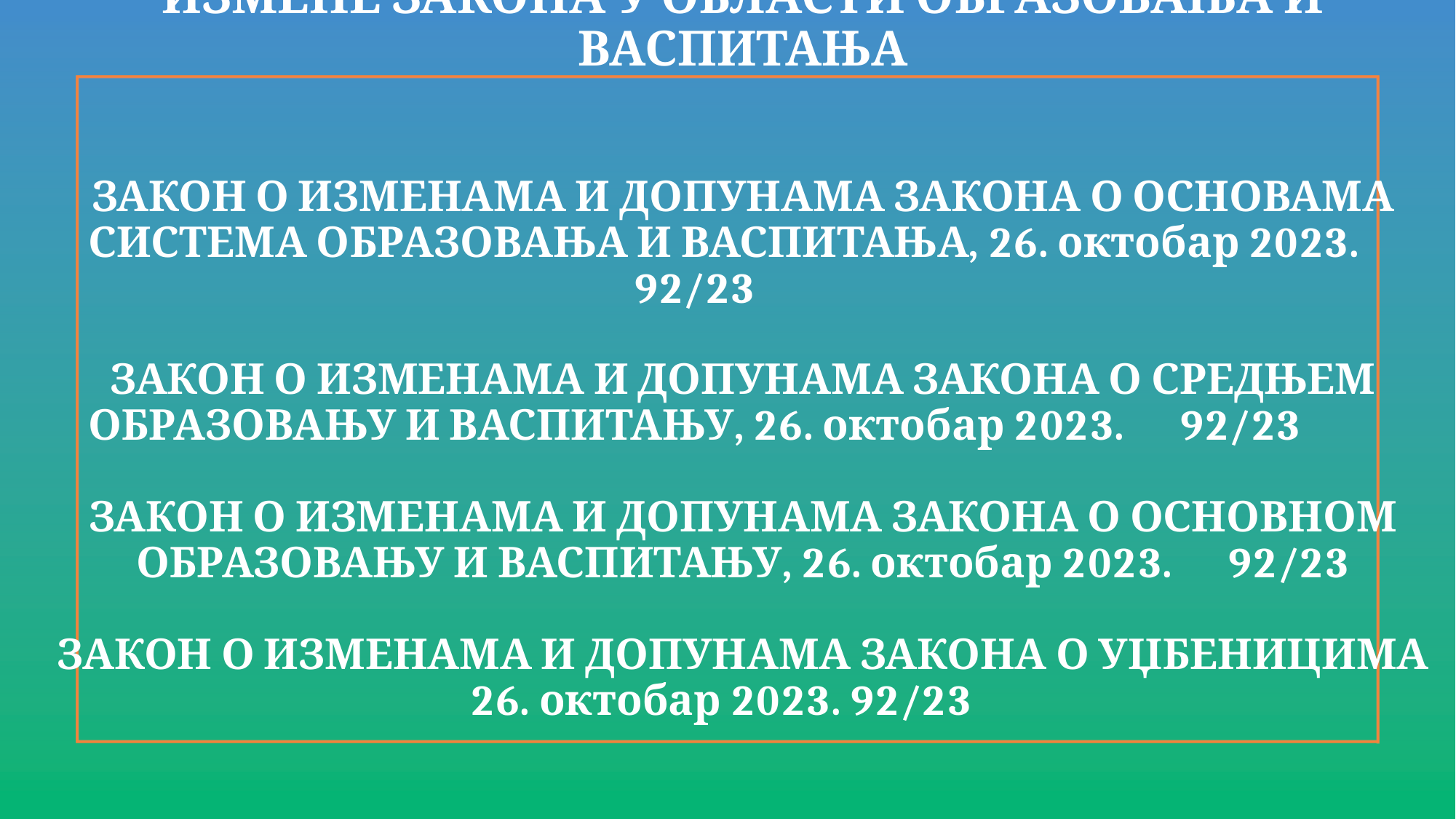

# ИЗМЕНЕ ЗАКОНА У ОБЛАСТИ ОБРАЗОВАЊА И ВАСПИТАЊА ЗАКОН О ИЗМЕНАМА И ДОПУНАМА ЗАКОНА О ОСНОВАМА СИСТЕМА ОБРАЗОВАЊА И ВАСПИТАЊА, 26. октобар 2023.	92/23 ЗАКОН О ИЗМЕНАМА И ДОПУНАМА ЗАКОНА О СРЕДЊЕМ ОБРАЗОВАЊУ И ВАСПИТАЊУ, 26. октобар 2023.	92/23 ЗАКОН О ИЗМЕНАМА И ДОПУНАМА ЗАКОНА О ОСНОВНОМ ОБРАЗОВАЊУ И ВАСПИТАЊУ, 26. октобар 2023.	92/23 ЗАКОН О ИЗМЕНАМА И ДОПУНАМА ЗАКОНА О УЏБЕНИЦИМА 26. октобар 2023. 92/23